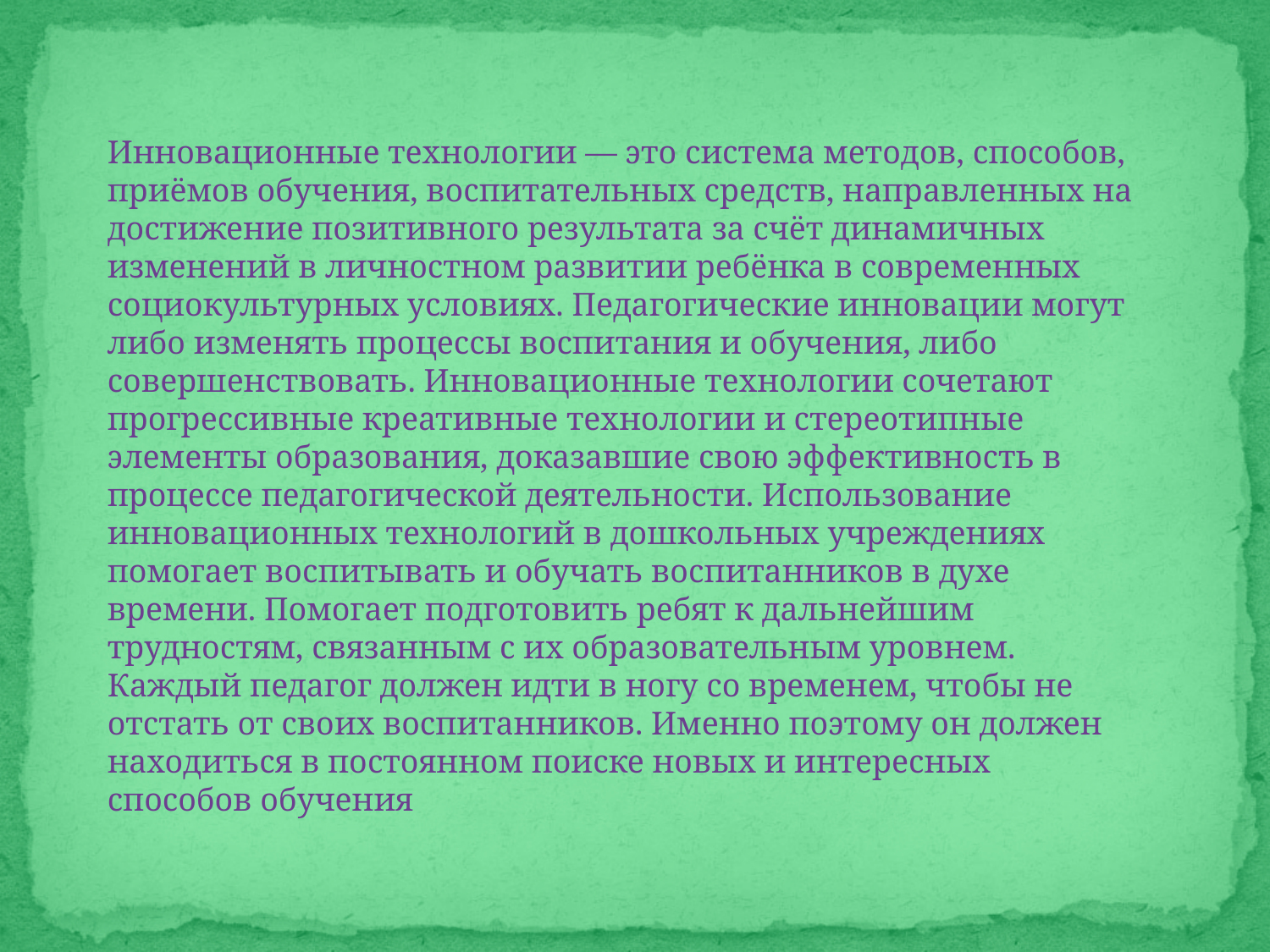

Инновационные технологии — это система методов, способов, приёмов обучения, воспитательных средств, направленных на достижение позитивного результата за счёт динамичных изменений в личностном развитии ребёнка в современных социокультурных условиях. Педагогические инновации могут либо изменять процессы воспитания и обучения, либо совершенствовать. Инновационные технологии сочетают прогрессивные креативные технологии и стереотипные элементы образования, доказавшие свою эффективность в процессе педагогической деятельности. Использование инновационных технологий в дошкольных учреждениях помогает воспитывать и обучать воспитанников в духе времени. Помогает подготовить ребят к дальнейшим трудностям, связанным с их образовательным уровнем. Каждый педагог должен идти в ногу со временем, чтобы не отстать от своих воспитанников. Именно поэтому он должен находиться в постоянном поиске новых и интересных способов обучения